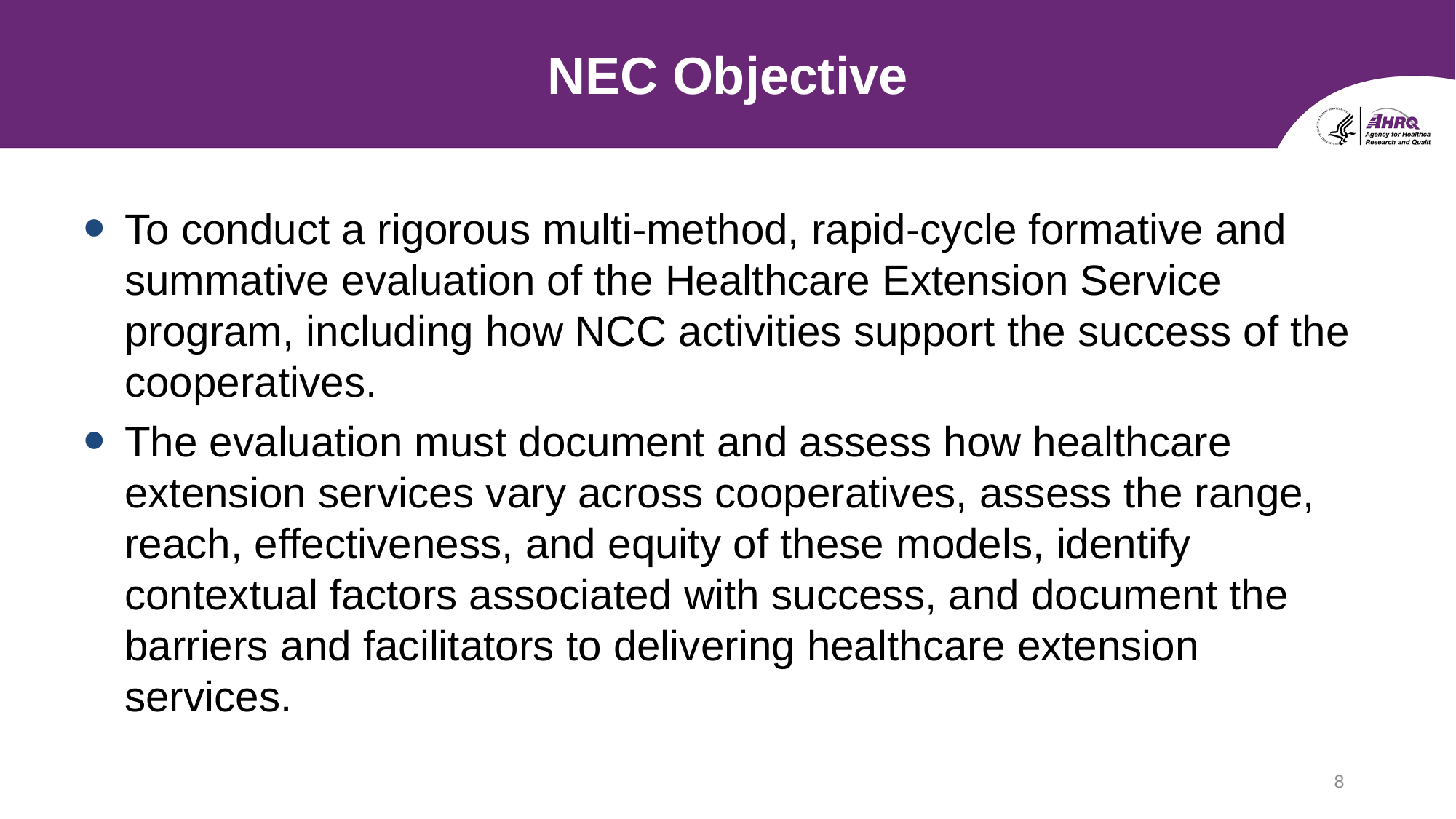

# NEC Objective
To conduct a rigorous multi-method, rapid-cycle formative and summative evaluation of the Healthcare Extension Service program, including how NCC activities support the success of the cooperatives.
The evaluation must document and assess how healthcare extension services vary across cooperatives, assess the range, reach, effectiveness, and equity of these models, identify contextual factors associated with success, and document the barriers and facilitators to delivering healthcare extension services.
8